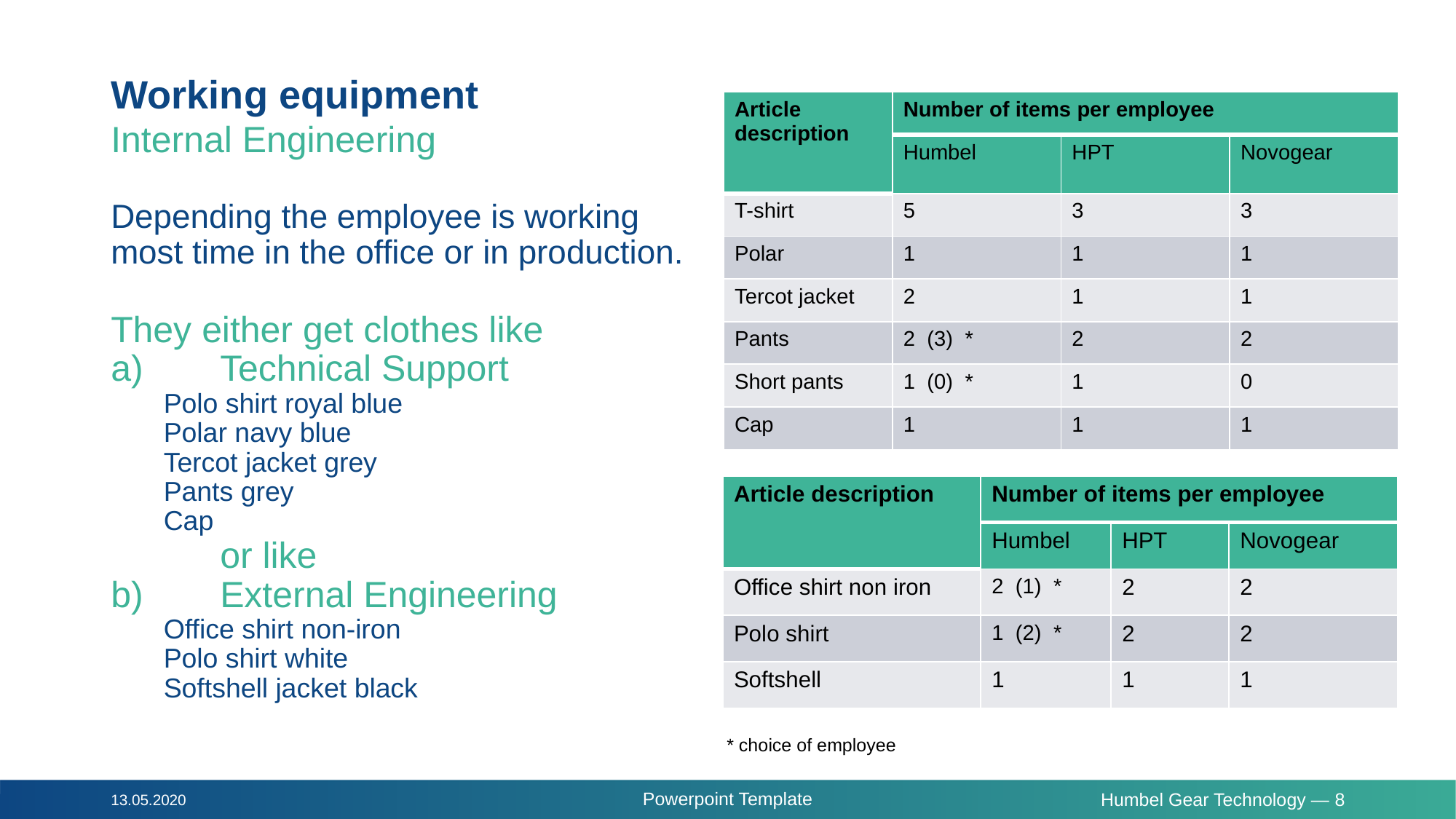

Working equipment
| Article description | Number of items per employee |  |  |
| --- | --- | --- | --- |
|  | Humbel | HPT | Novogear |
| T-shirt | 5 | 3 | 3 |
| Polar | 1 | 1 | 1 |
| Tercot jacket | 2 | 1 | 1 |
| Pants | 2 (3) \* | 2 | 2 |
| Short pants | 1 (0) \* | 1 | 0 |
| Cap | 1 | 1 | 1 |
Internal Engineering

Depending the employee is working
most time in the office or in production.

They either get clothes like
a) 	Technical Support
Polo shirt royal blue
Polar navy blue
Tercot jacket grey
Pants grey
Cap
	or like
b) 	External Engineering
Office shirt non-iron
Polo shirt white
Softshell jacket black

| Article description | Number of items per employee |  |  |
| --- | --- | --- | --- |
|  | Humbel | HPT | Novogear |
| Office shirt non iron | 2 (1) \* | 2 | 2 |
| Polo shirt | 1 (2) \* | 2 | 2 |
| Softshell | 1 | 1 | 1 |
* choice of employee
Powerpoint Template
Humbel Gear Technology — 8
13.05.2020